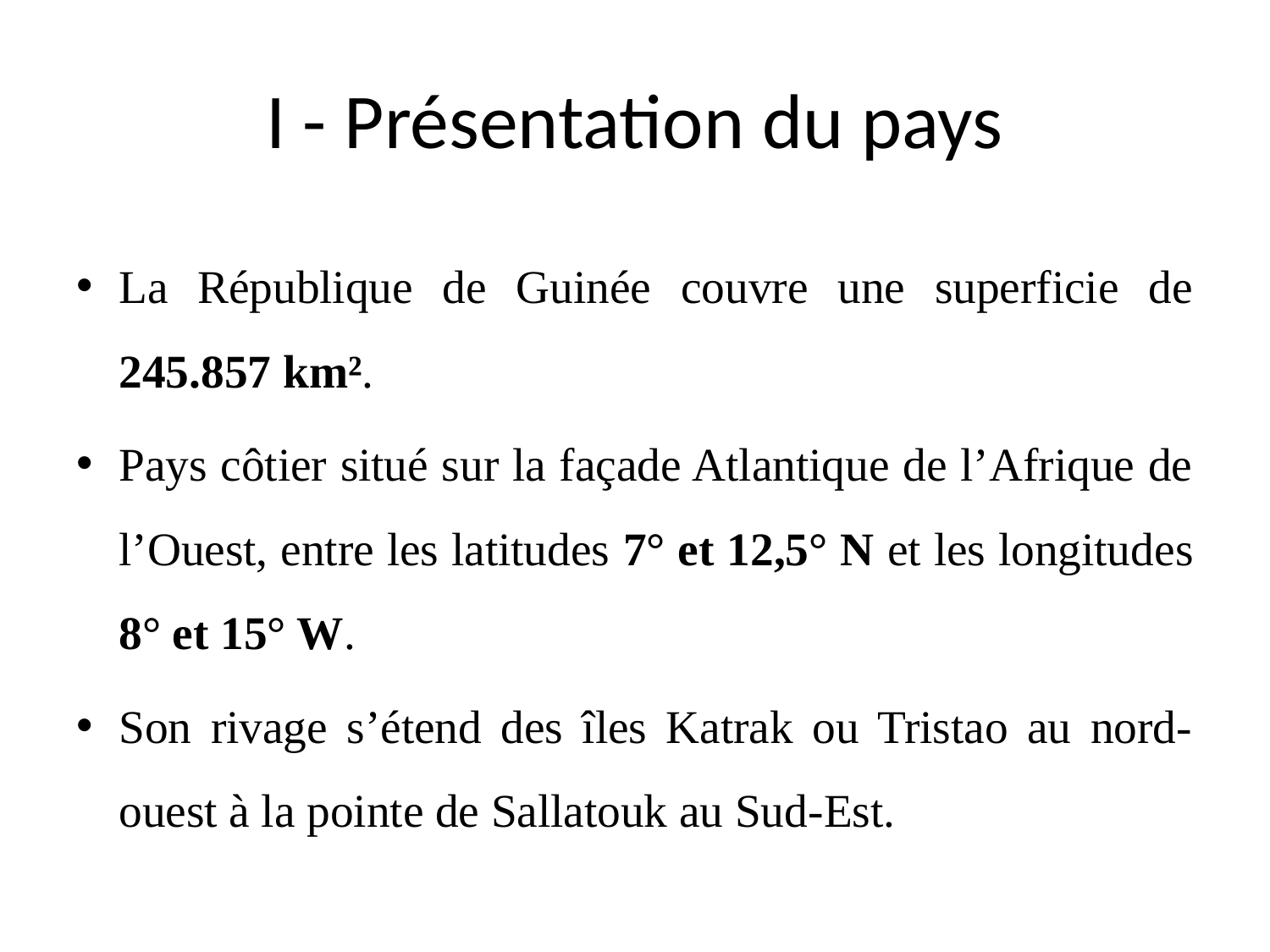

# I - Présentation du pays
La République de Guinée couvre une superficie de 245.857 km².
Pays côtier situé sur la façade Atlantique de l’Afrique de l’Ouest, entre les latitudes 7° et 12,5° N et les longitudes 8° et 15° W.
Son rivage s’étend des îles Katrak ou Tristao au nord-ouest à la pointe de Sallatouk au Sud-Est.